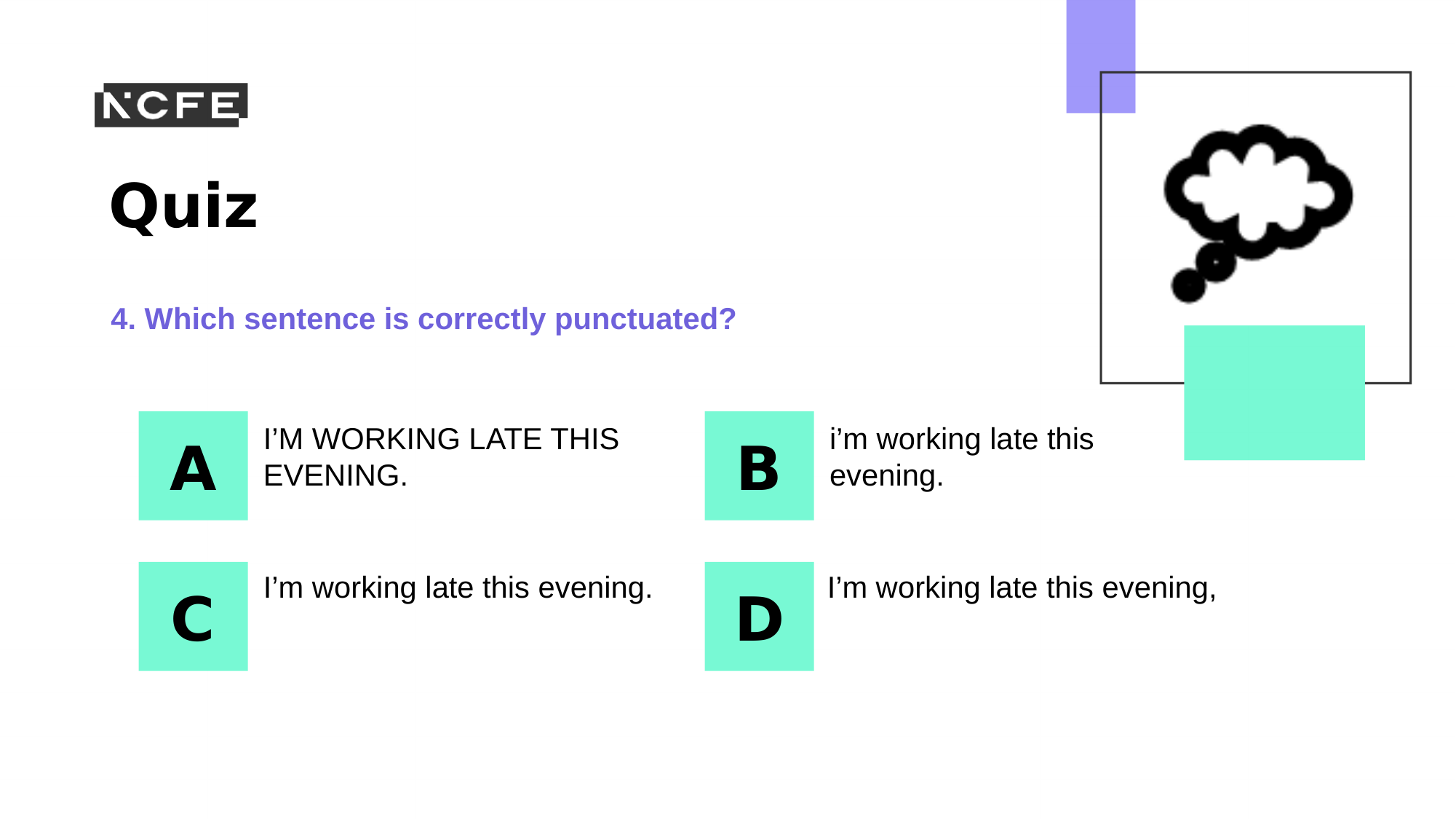

4. Which sentence is correctly punctuated?
I’M WORKING LATE THIS EVENING.
i’m working late this
evening.

I’m working late this evening.

I’m working late this evening,